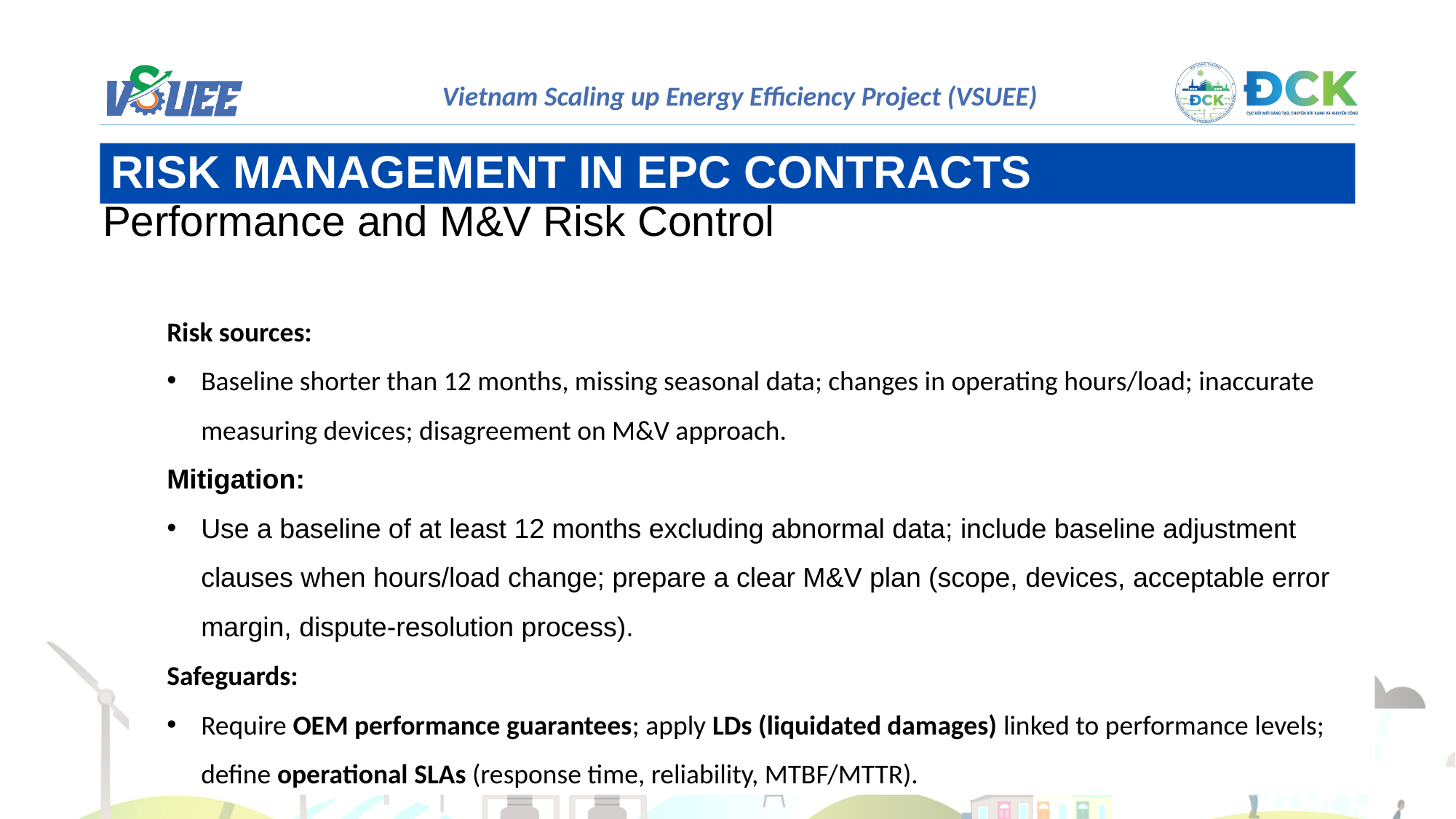

RISK MANAGEMENT IN EPC CONTRACTS
Performance and M&V Risk Control
Risk sources:
Baseline shorter than 12 months, missing seasonal data; changes in operating hours/load; inaccurate measuring devices; disagreement on M&V approach.
Mitigation:
Use a baseline of at least 12 months excluding abnormal data; include baseline adjustment clauses when hours/load change; prepare a clear M&V plan (scope, devices, acceptable error margin, dispute-resolution process).
Safeguards:
Require OEM performance guarantees; apply LDs (liquidated damages) linked to performance levels; define operational SLAs (response time, reliability, MTBF/MTTR).